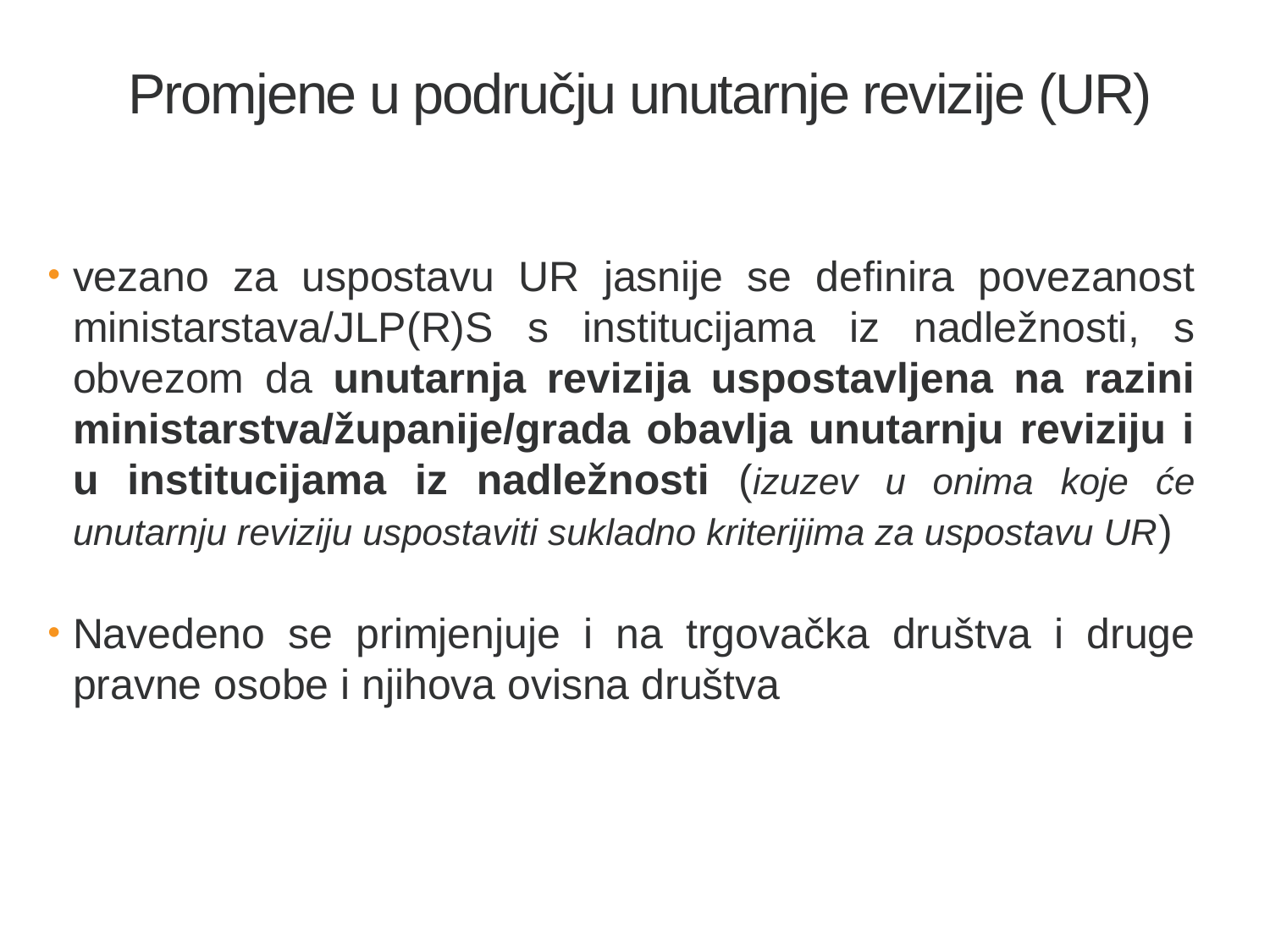

18
# Promjene u području unutarnje revizije (UR)

vezano za uspostavu UR jasnije se definira povezanost ministarstava/JLP(R)S s institucijama iz nadležnosti, s obvezom da unutarnja revizija uspostavljena na razini ministarstva/županije/grada obavlja unutarnju reviziju i u institucijama iz nadležnosti (izuzev u onima koje će unutarnju reviziju uspostaviti sukladno kriterijima za uspostavu UR)

Navedeno se primjenjuje i na trgovačka društva i druge pravne osobe i njihova ovisna društva